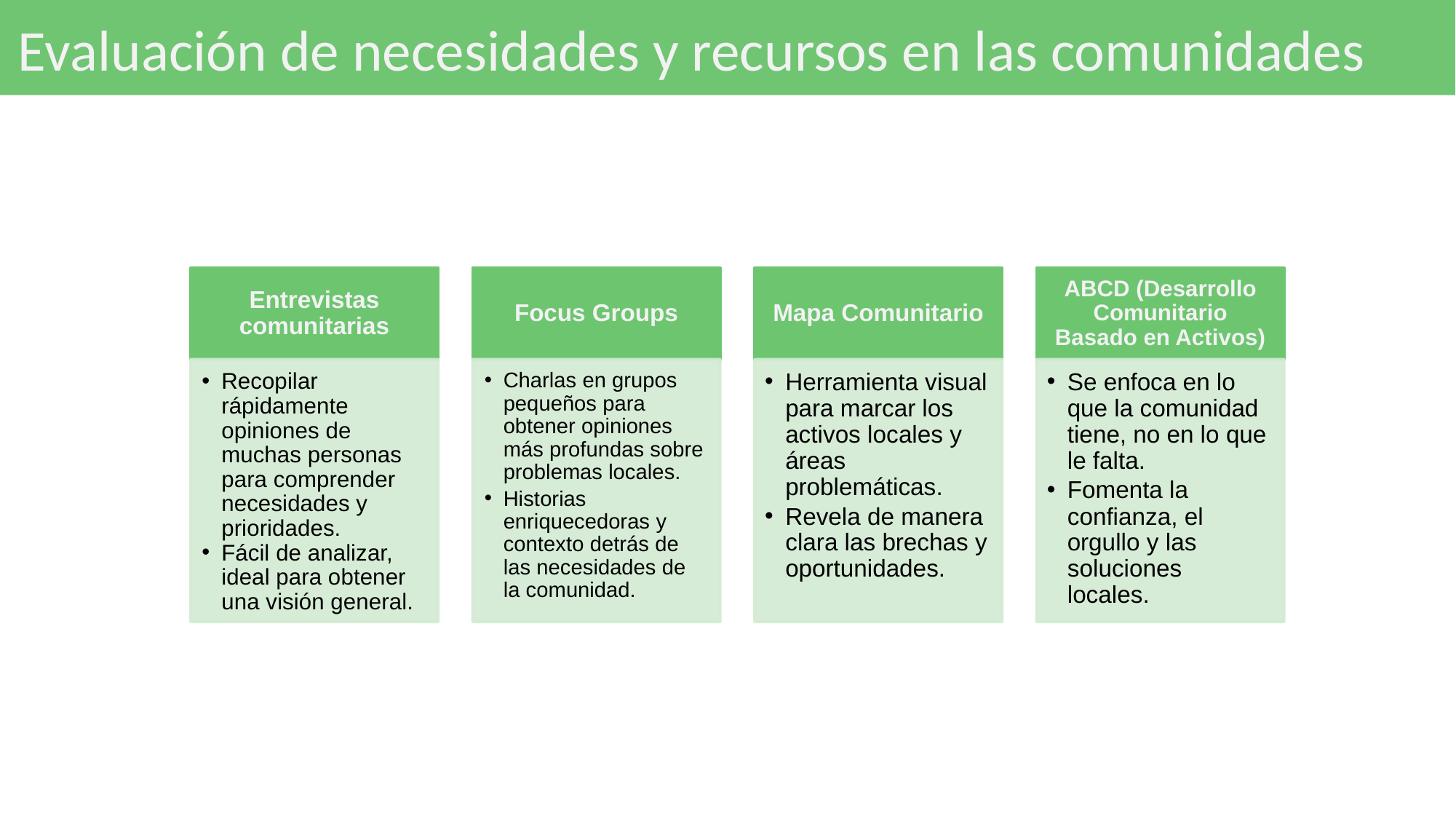

# Evaluación de necesidades y recursos en las comunidades

Entrevistas comunitarias

Focus Groups

Mapa Comunitario

ABCD (Desarrollo Comunitario Basado en Activos)

Recopilar rápidamente opiniones de muchas personas para comprender necesidades y prioridades.
Fácil de analizar, ideal para obtener una visión general.

Charlas en grupos pequeños para obtener opiniones más profundas sobre problemas locales.
Historias enriquecedoras y contexto detrás de las necesidades de la comunidad.

Herramienta visual para marcar los activos locales y áreas problemáticas.
Revela de manera clara las brechas y oportunidades.

Se enfoca en lo que la comunidad tiene, no en lo que le falta.
Fomenta la confianza, el orgullo y las soluciones locales.